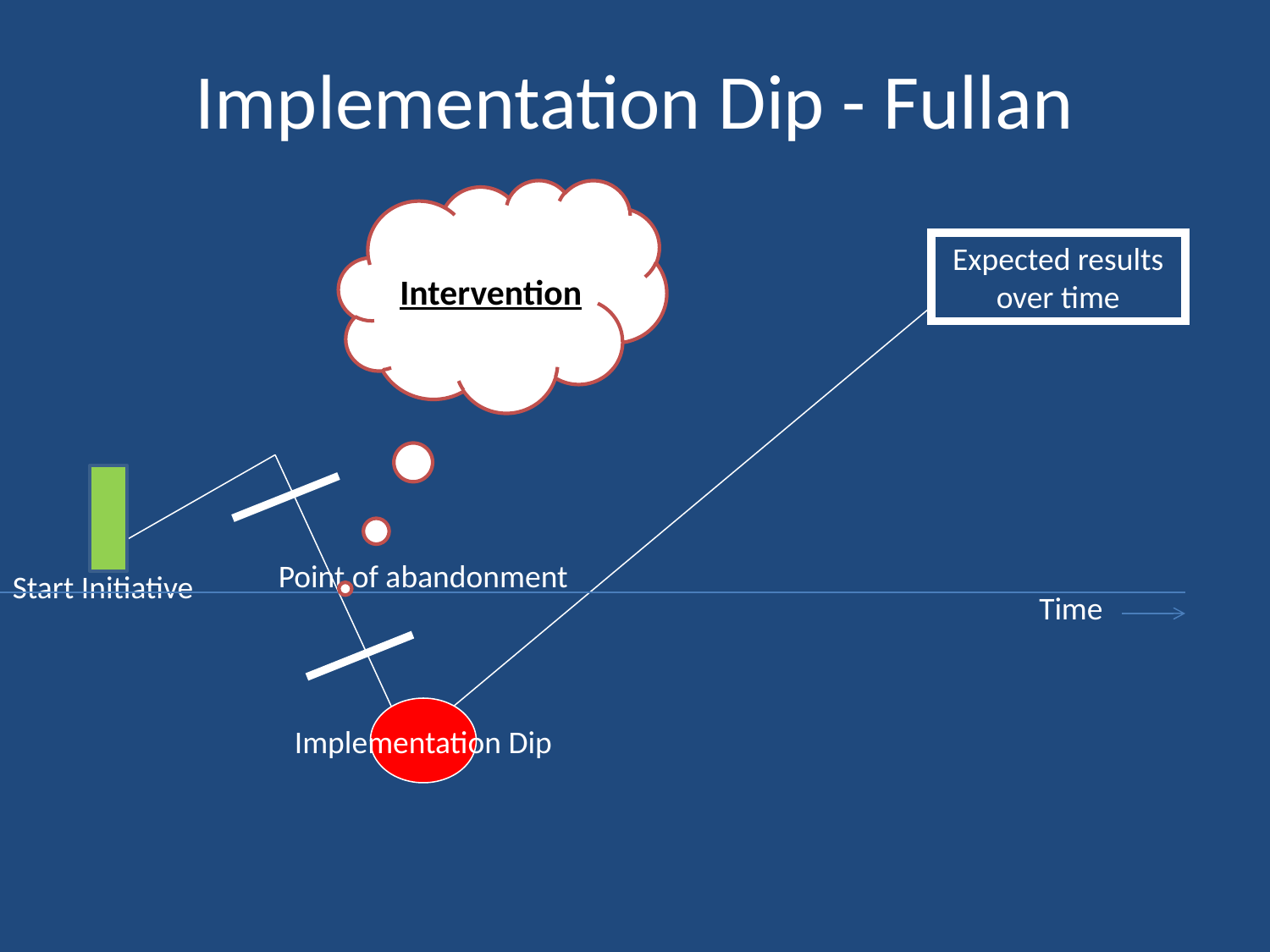

Implementation Dip - Fullan
Intervention
Expected results over time

Point of abandonment
Start Initiative
Time

Implementation Dip